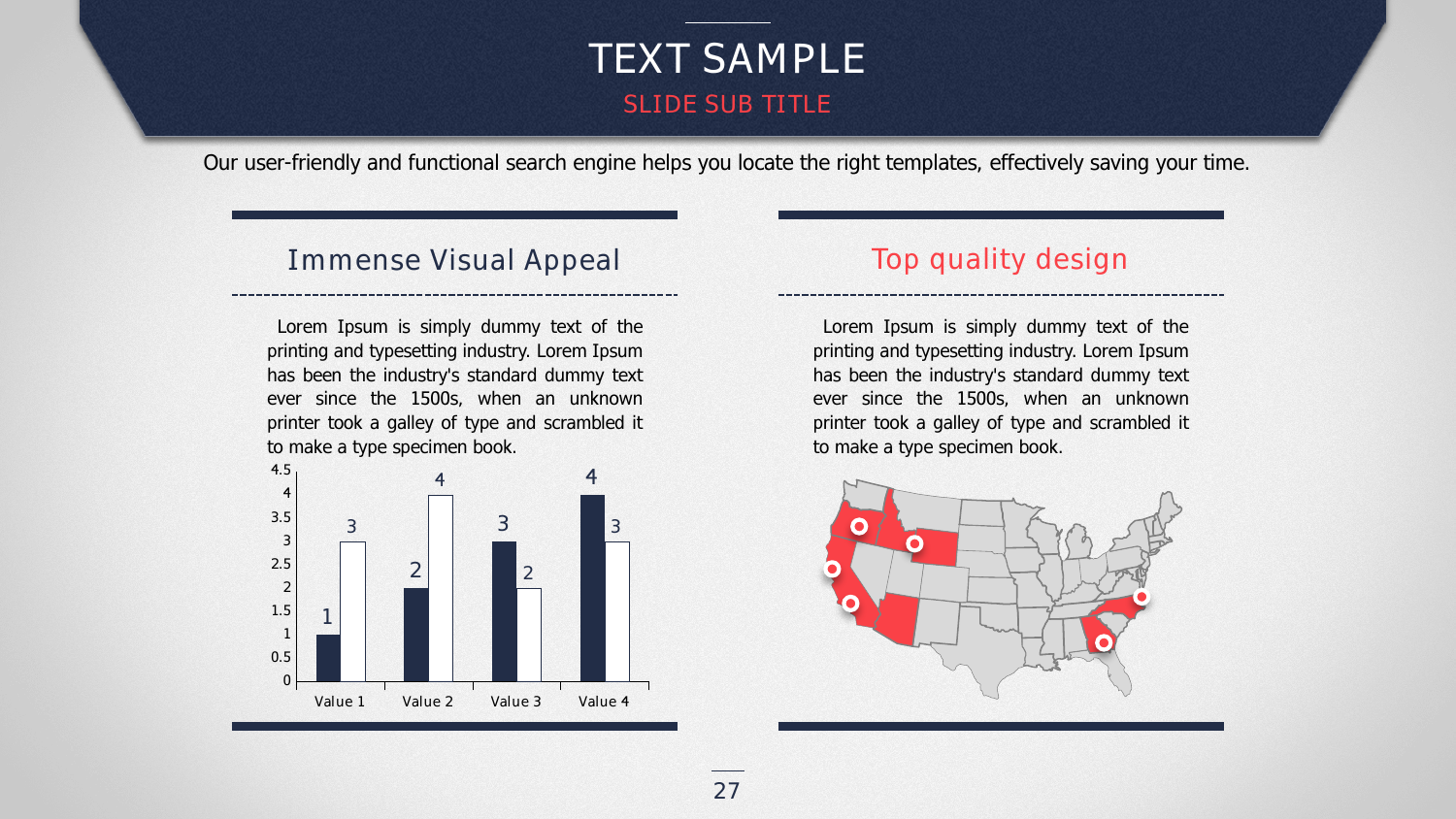

TEXT SAMPLE
SLIDE SUB TITLE
Our user-friendly and functional search engine helps you locate the right templates, effectively saving your time.
Top quality design
Immense Visual Appeal
 Lorem Ipsum is simply dummy text of the printing and typesetting industry. Lorem Ipsum has been the industry's standard dummy text ever since the 1500s, when an unknown printer took a galley of type and scrambled it to make a type specimen book.
 Lorem Ipsum is simply dummy text of the printing and typesetting industry. Lorem Ipsum has been the industry's standard dummy text ever since the 1500s, when an unknown printer took a galley of type and scrambled it to make a type specimen book.

### Chart

| Category | Value 1 | Value 2 |
|---|---|---|
| Value 1 | 1.0 | 3.0 |
| Value 2 | 2.0 | 4.0 |
| Value 3 | 3.0 | 2.0 |
| Value 4 | 4.0 | 3.0 |

27